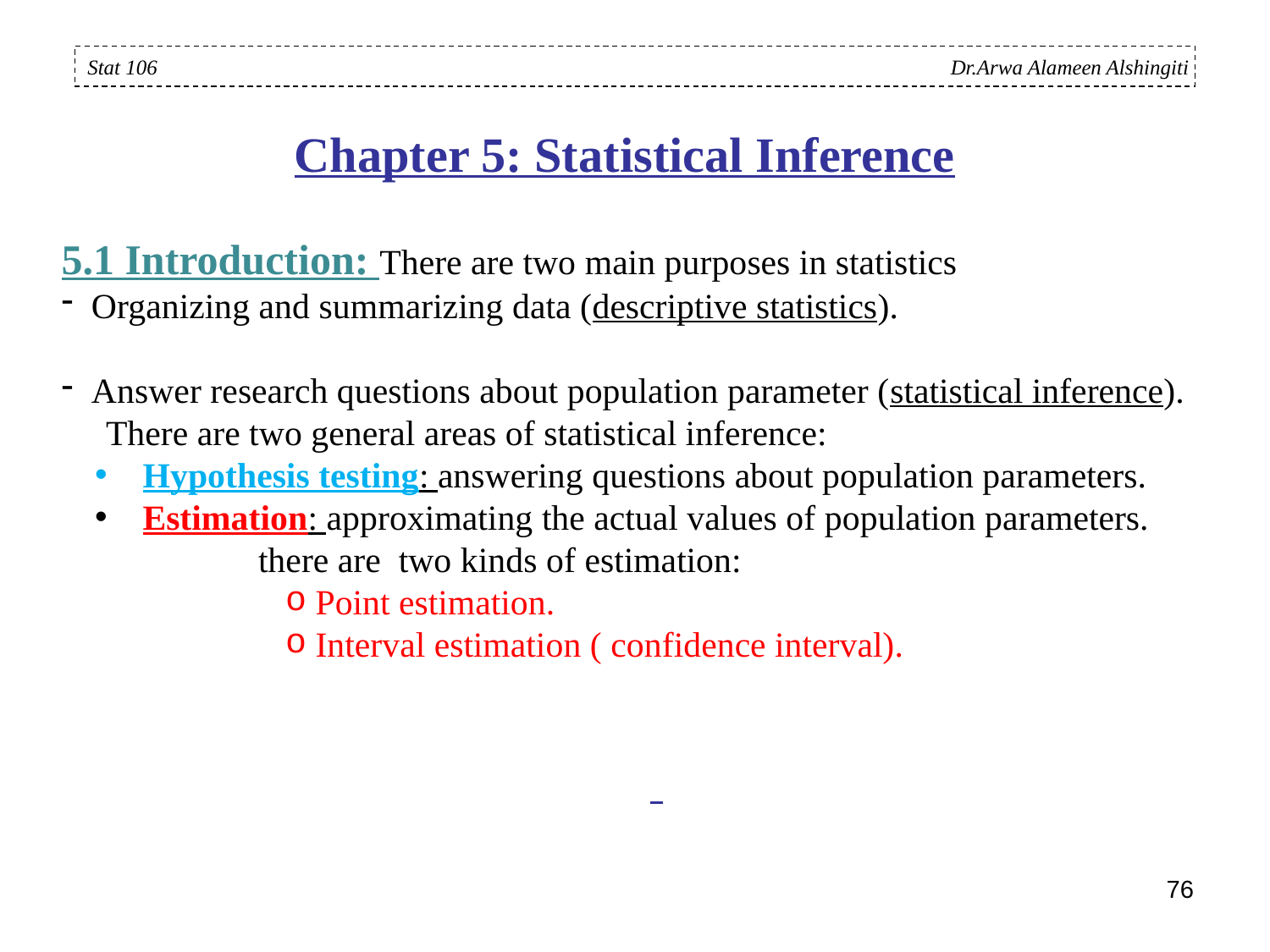

Stat 106                                                                                                                                                      Dr.Arwa Alameen Alshingiti

Chapter 5: Statistical Inference

5.1 Introduction: There are two main purposes in statistics
Organizing and summarizing data (descriptive statistics).

Answer research questions about population parameter (statistical inference).
     There are two general areas of statistical inference:
  Hypothesis testing: answering questions about population parameters.
  Estimation: approximating the actual values of population parameters.
               there are  two kinds of estimation:
Point estimation.
Interval estimation ( confidence interval).

76